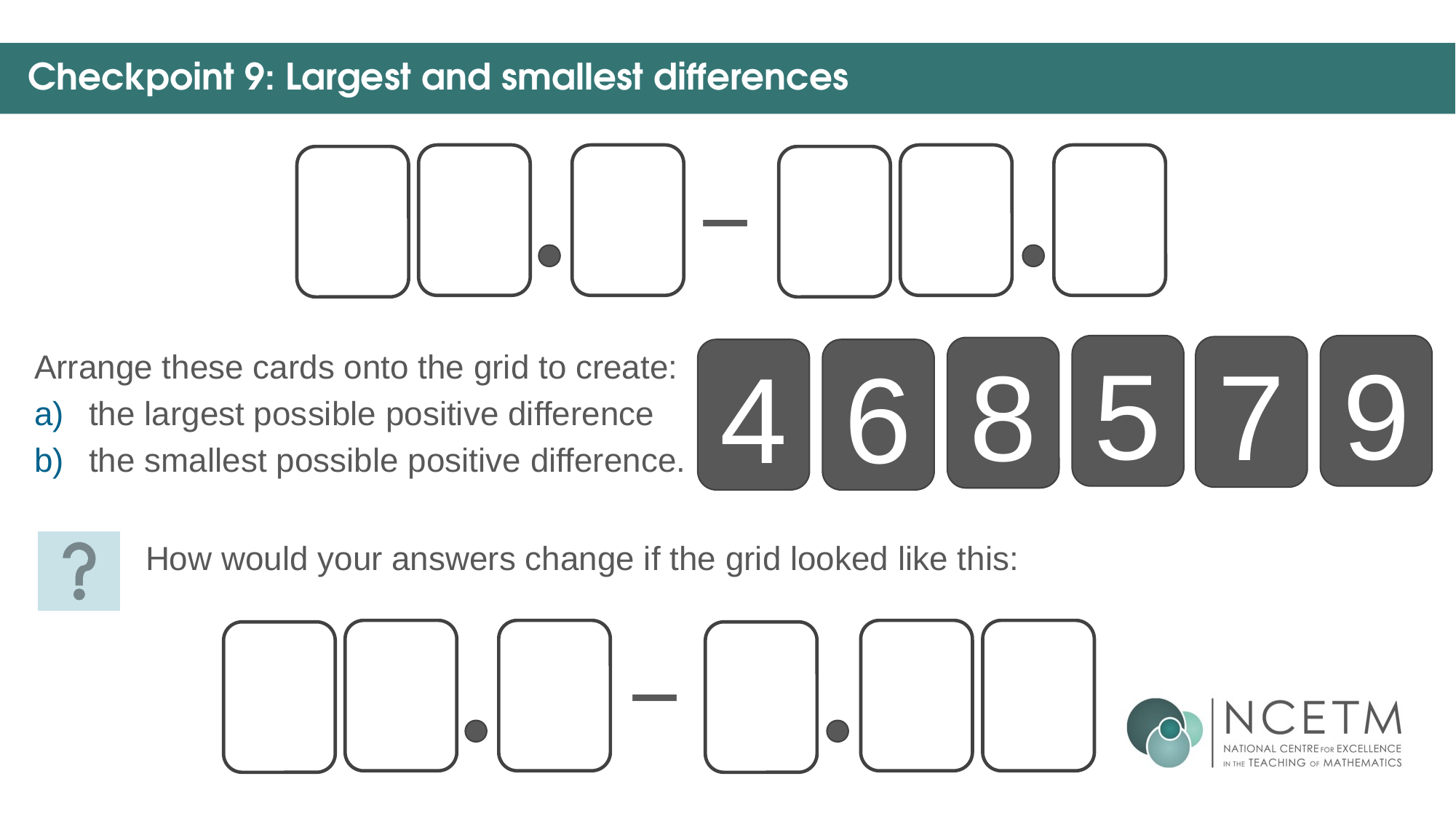

Checkpoint 9: Largest and smallest differences

−

5
9
7
8
4
6
Arrange these cards onto the grid to create:
the largest possible positive difference
the smallest possible positive difference.

How would your answers change if the grid looked like this:

−